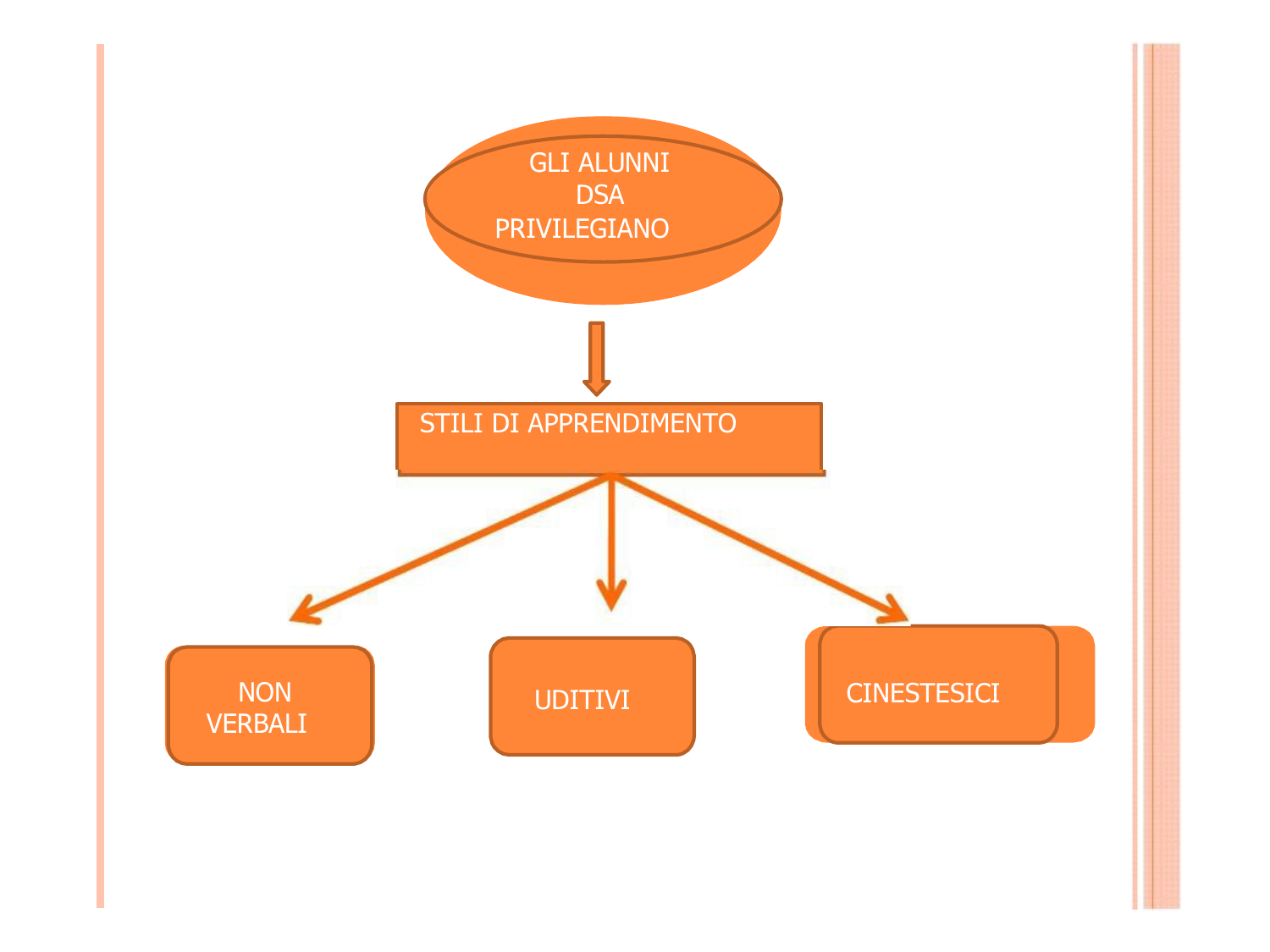

#

.
31

GLI ALUNNI DSA
PRIVILEGIANO

STILI DI APPRENDIMENTO

NON VERBALI
CINESTESICI
UDITIVI